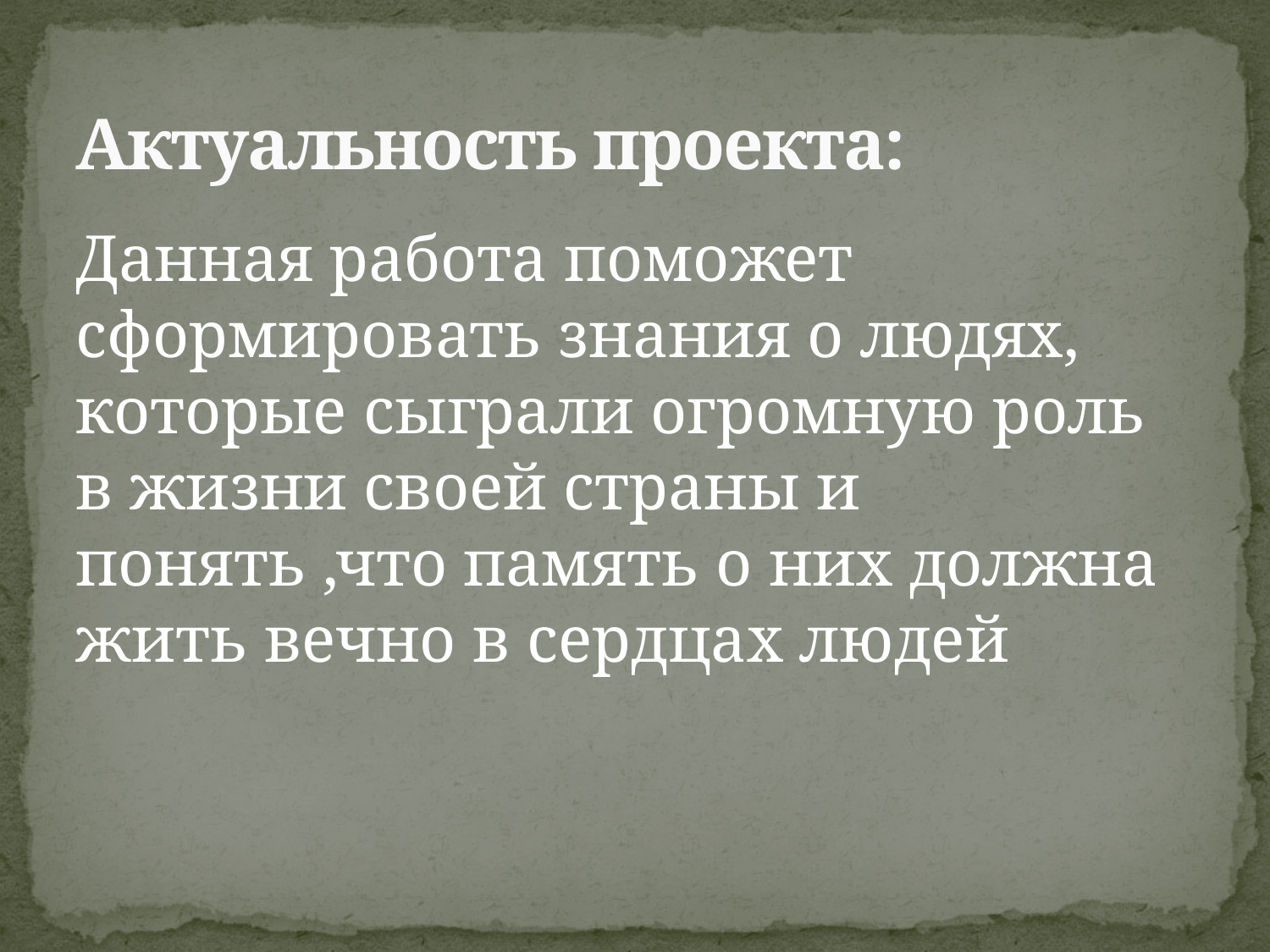

# Актуальность проекта:
Данная работа поможет сформировать знания о людях, которые сыграли огромную роль в жизни своей страны и понять ,что память о них должна жить вечно в сердцах людей